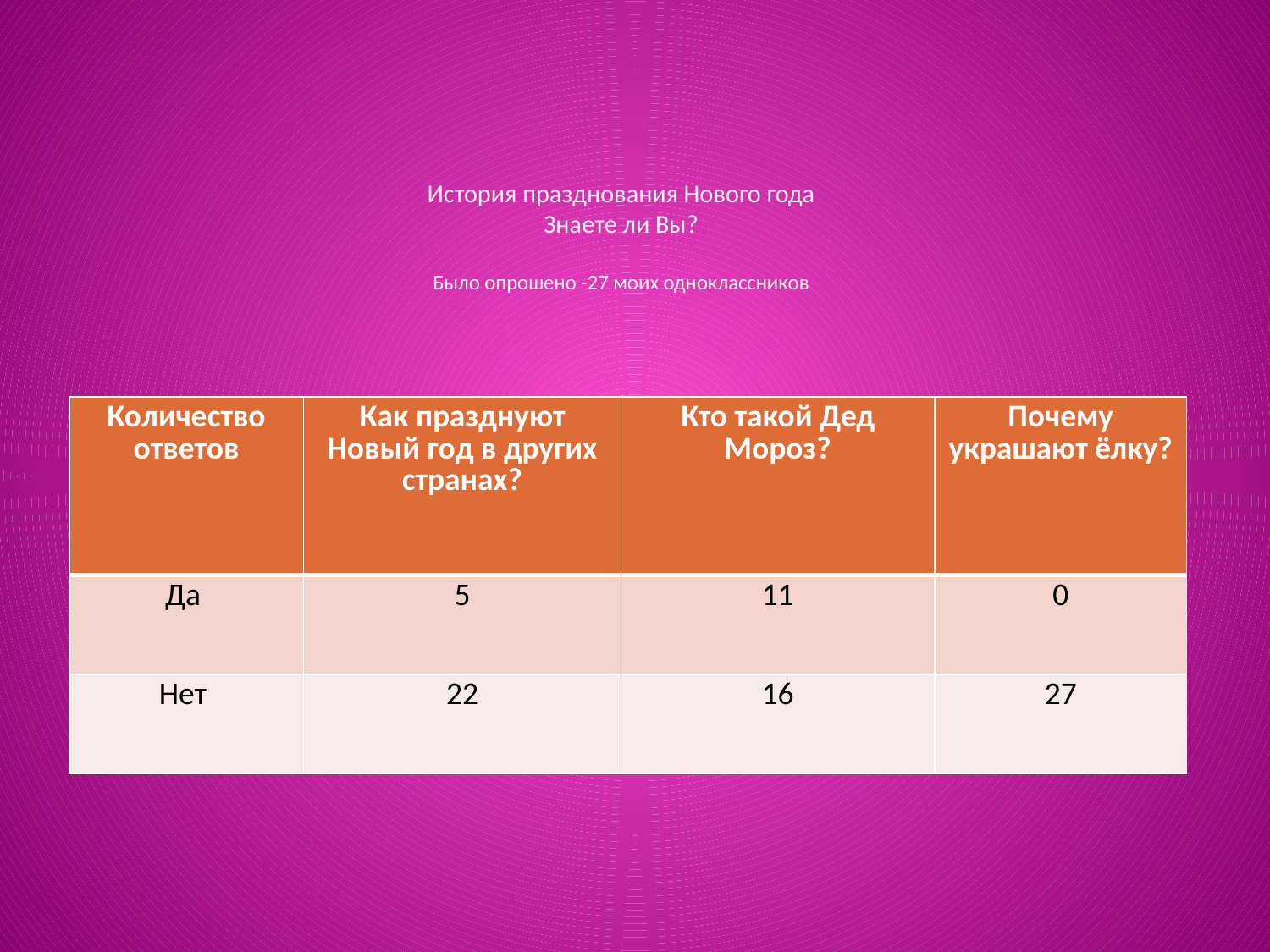

# История празднования Нового года Знаете ли Вы? Было опрошено -27 моих одноклассников
| Количество ответов | Как празднуют Новый год в других странах? | Кто такой Дед Мороз? | Почему украшают ёлку? |
| --- | --- | --- | --- |
| Да | 5 | 11 | 0 |
| Нет | 22 | 16 | 27 |